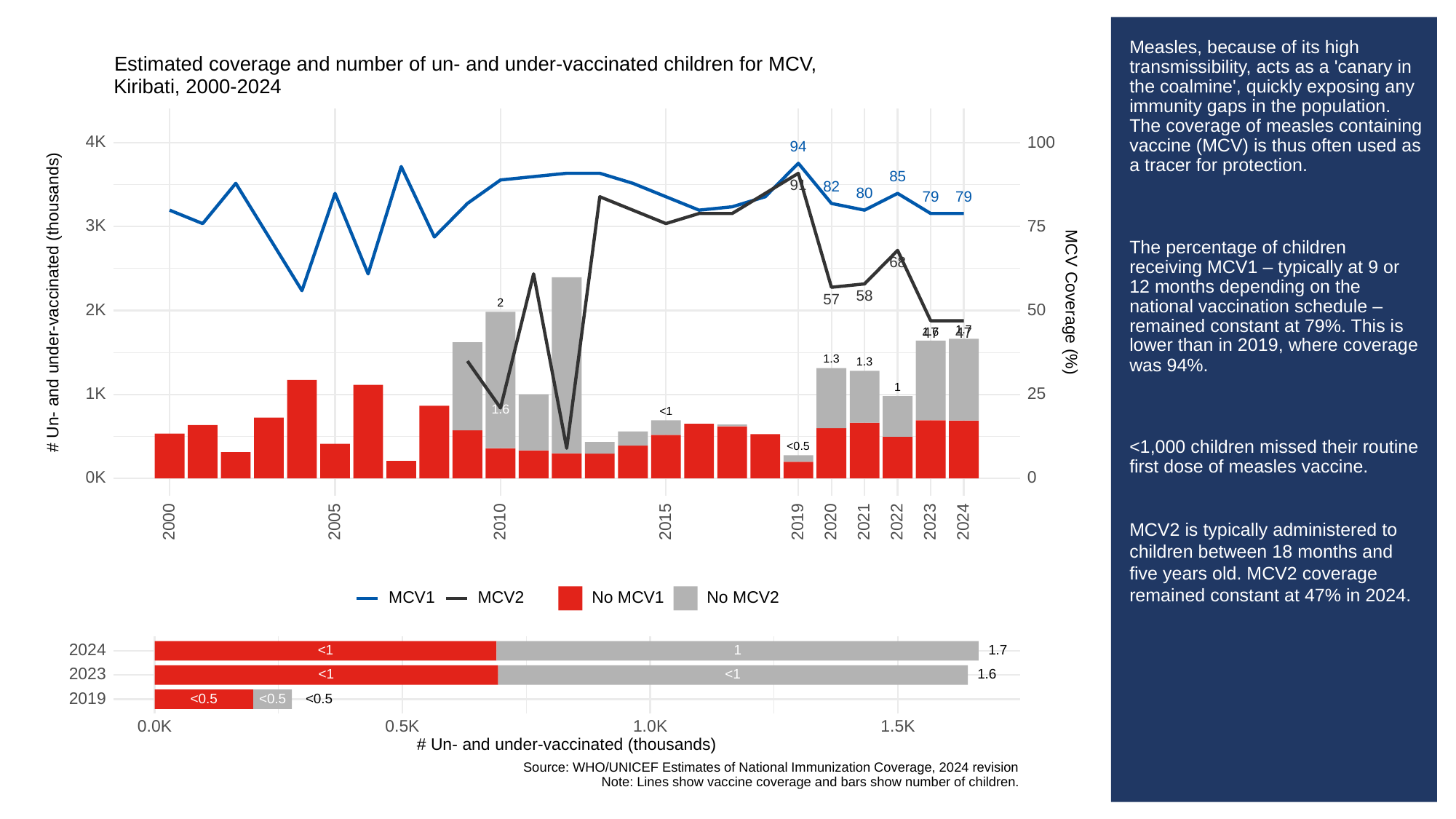

# Measles, because of its high transmissibility, acts as a 'canary in the coalmine', quickly exposing any immunity gaps in the population. The coverage of measles containing vaccine (MCV) is thus often used as a tracer for protection.

The percentage of children receiving MCV1 – typically at 9 or 12 months depending on the national vaccination schedule – remained constant at 79%. This is lower than in 2019, where coverage was 94%.

<1,000 children missed their routine first dose of measles vaccine.

MCV2 is typically administered to children between 18 months and five years old. MCV2 coverage remained constant at 47% in 2024.

Estimated coverage and number of un- and under-vaccinated children for MCV,
Kiribati, 2000-2024

4K
100
94

85

91
82

80
79
79
3K
75

68

58
# Un- and under-vaccinated (thousands)
MCV Coverage (%)
57
2
2K
50

1.7
1.6
47
47

1.3
1.3

1

25
1K

1.6

<1

<0.5

0K
0

2023
2000
2005
2010
2015
2019
2020
2021
2022
2024

MCV1
MCV2
No MCV1
No MCV2

2024
<1
1
1.7

2023
1.6
<1
<1

2019
<0.5
<0.5
<0.5

0.0K
0.5K
1.0K
1.5K
# Un- and under-vaccinated (thousands)
Source: WHO/UNICEF Estimates of National Immunization Coverage, 2024 revision
Note: Lines show vaccine coverage and bars show number of children.